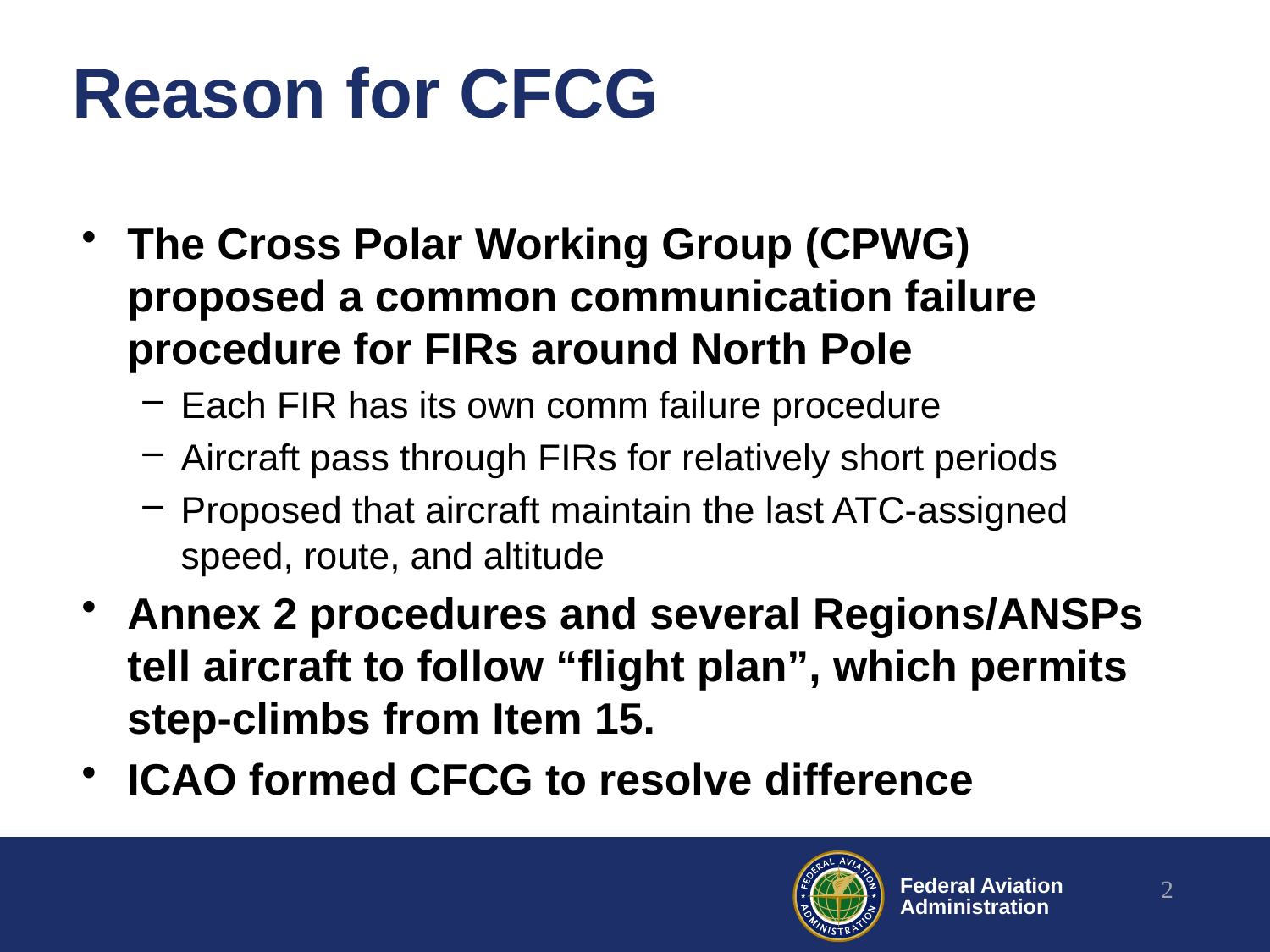

# Reason for CFCG
The Cross Polar Working Group (CPWG) proposed a common communication failure procedure for FIRs around North Pole
Each FIR has its own comm failure procedure
Aircraft pass through FIRs for relatively short periods
Proposed that aircraft maintain the last ATC-assigned speed, route, and altitude
Annex 2 procedures and several Regions/ANSPs tell aircraft to follow “flight plan”, which permits step-climbs from Item 15.
ICAO formed CFCG to resolve difference
2